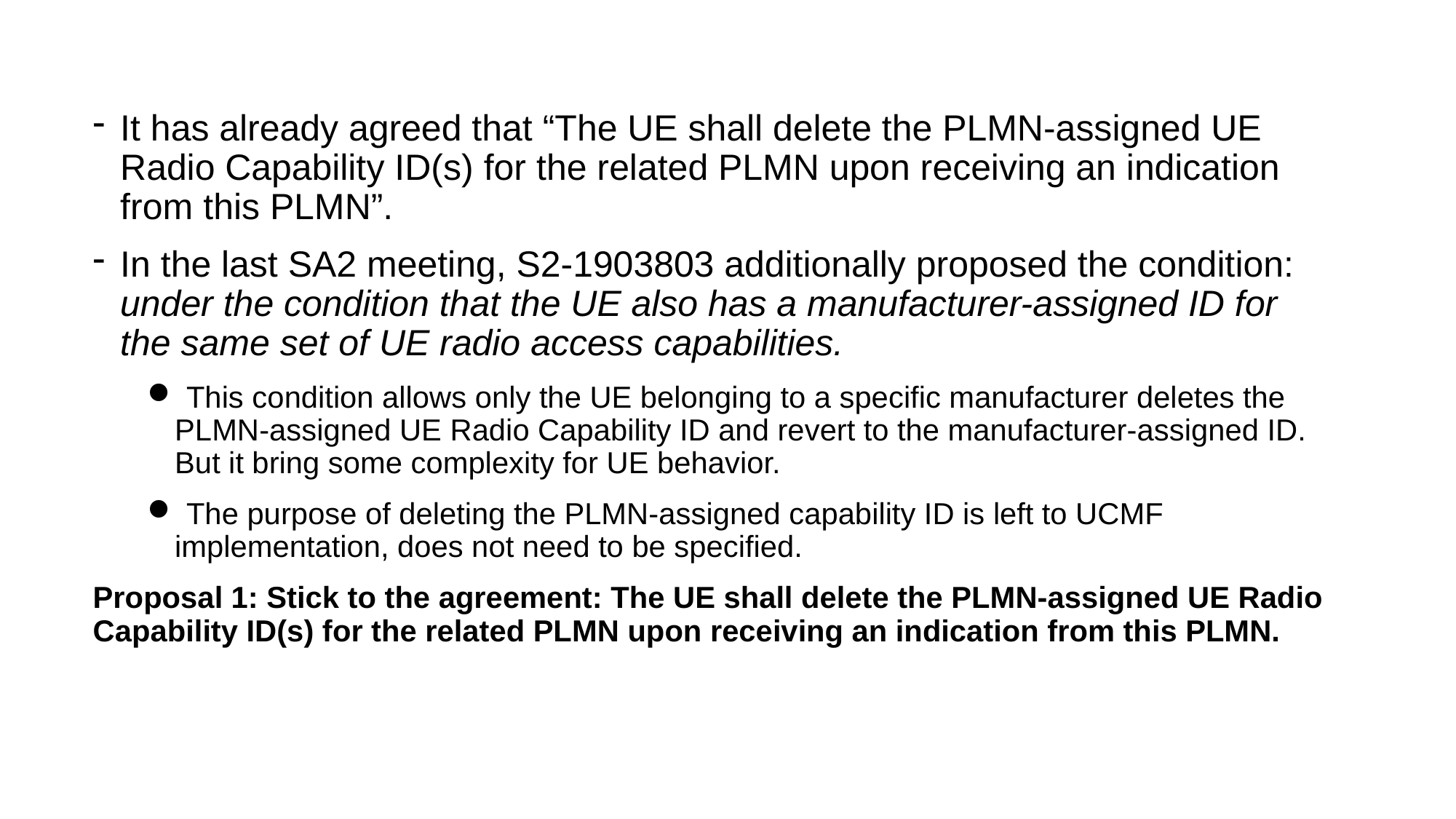

It has already agreed that “The UE shall delete the PLMN-assigned UE Radio Capability ID(s) for the related PLMN upon receiving an indication from this PLMN”.
In the last SA2 meeting, S2-1903803 additionally proposed the condition: under the condition that the UE also has a manufacturer-assigned ID for the same set of UE radio access capabilities.
 This condition allows only the UE belonging to a specific manufacturer deletes the PLMN-assigned UE Radio Capability ID and revert to the manufacturer-assigned ID. But it bring some complexity for UE behavior.
 The purpose of deleting the PLMN-assigned capability ID is left to UCMF implementation, does not need to be specified.
Proposal 1: Stick to the agreement: The UE shall delete the PLMN-assigned UE Radio Capability ID(s) for the related PLMN upon receiving an indication from this PLMN.